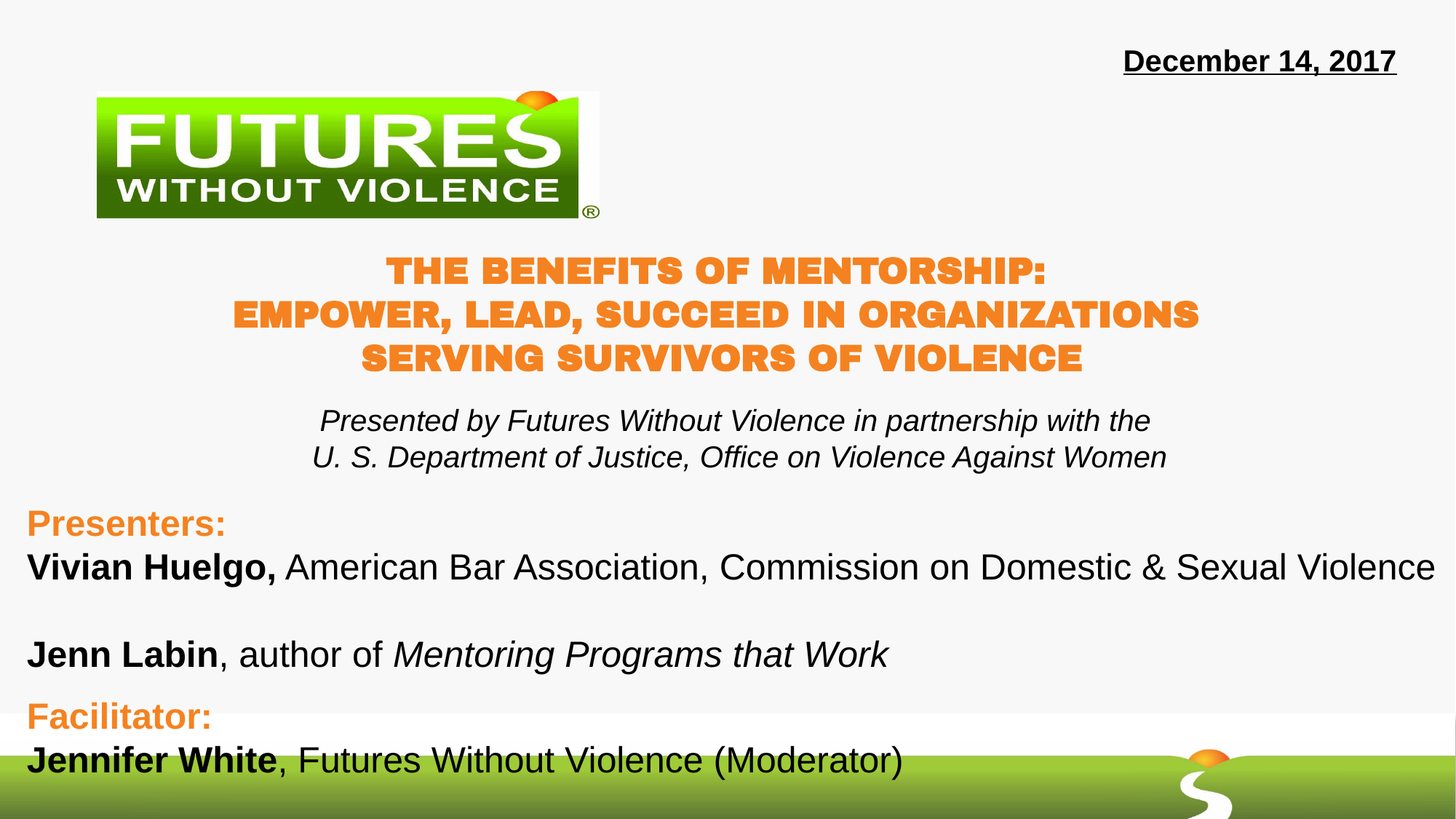

December 14, 2017

# The Benefits of Mentorship: Empower, Lead, Succeed in Organizations Serving Survivors of Violence

Presented by Futures Without Violence in partnership with the
 U. S. Department of Justice, Office on Violence Against Women

Presenters:
Vivian Huelgo, American Bar Association, Commission on Domestic & Sexual Violence
Jenn Labin, author of Mentoring Programs that Work

Facilitator:
Jennifer White, Futures Without Violence (Moderator)